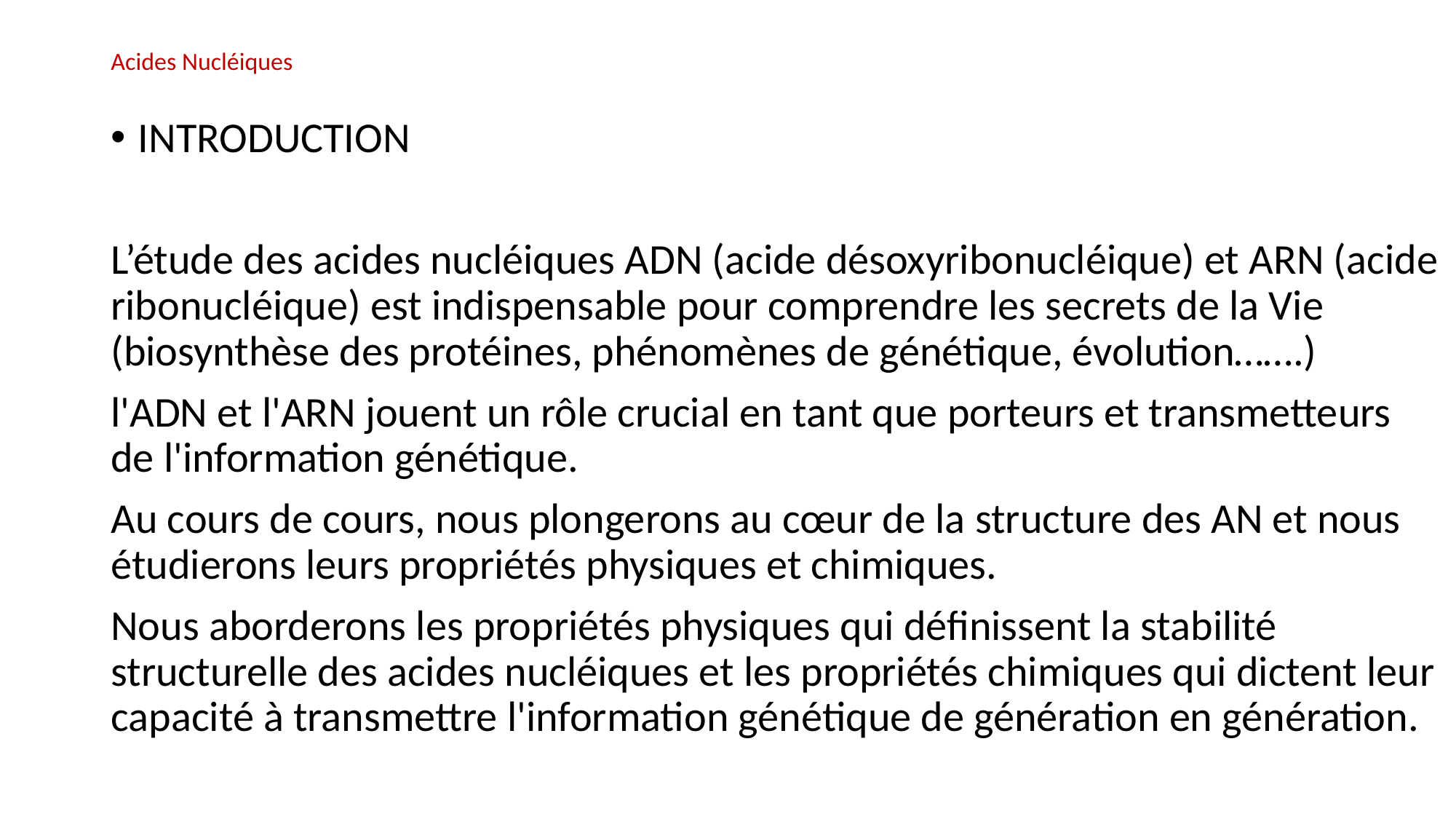

# Acides Nucléiques
INTRODUCTION

L’étude des acides nucléiques ADN (acide désoxyribonucléique) et ARN (acide ribonucléique) est indispensable pour comprendre les secrets de la Vie (biosynthèse des protéines, phénomènes de génétique, évolution…….)
l'ADN et l'ARN jouent un rôle crucial en tant que porteurs et transmetteurs de l'information génétique.
Au cours de cours, nous plongerons au cœur de la structure des AN et nous étudierons leurs propriétés physiques et chimiques.
Nous aborderons les propriétés physiques qui définissent la stabilité structurelle des acides nucléiques et les propriétés chimiques qui dictent leur capacité à transmettre l'information génétique de génération en génération.